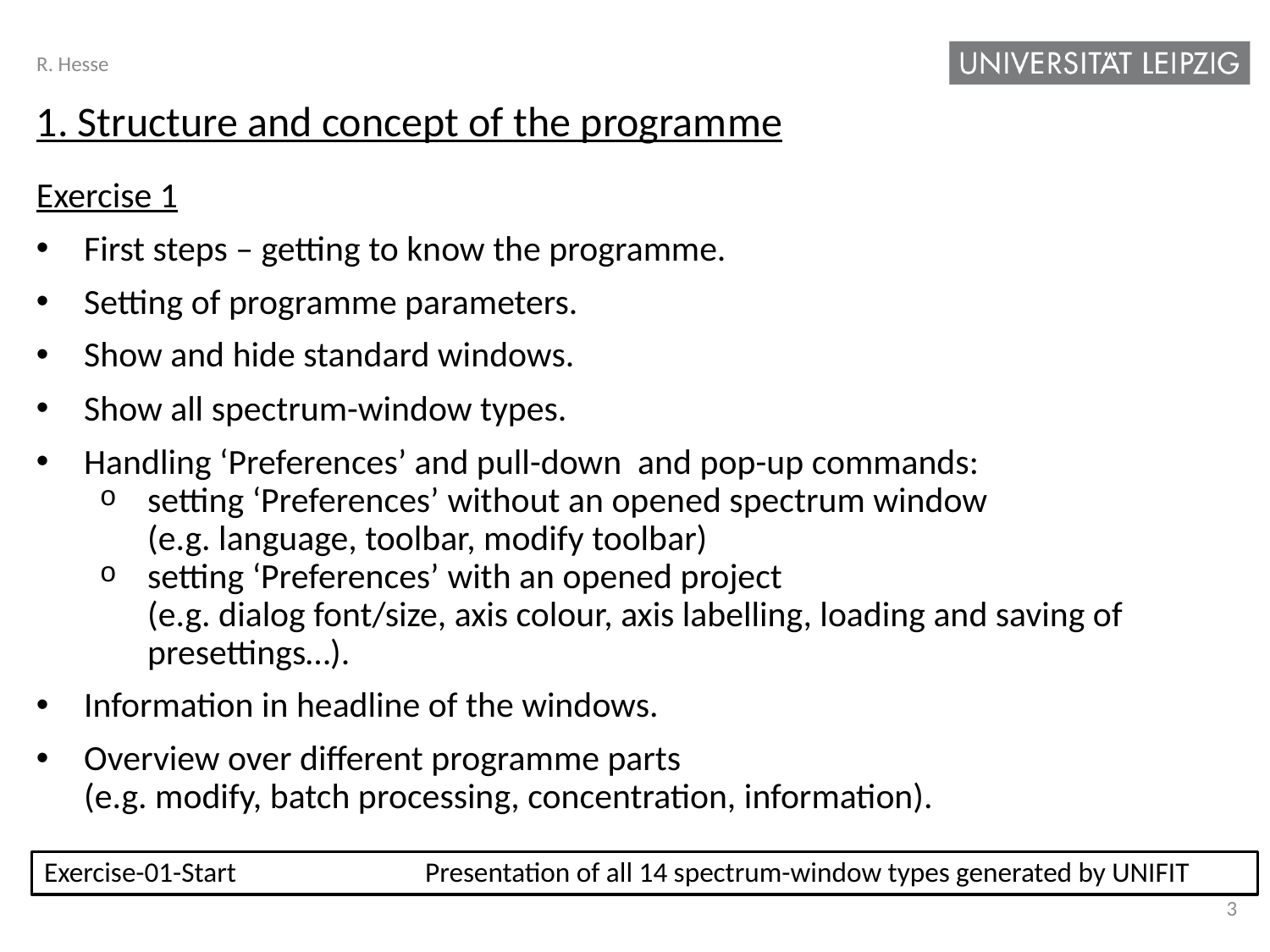

R. Hesse
1. Structure and concept of the programme
Exercise 1

First steps – getting to know the programme.

Setting of programme parameters.

Show and hide standard windows.

Show all spectrum-window types.

Handling ‘Preferences’ and pull-down  and pop-up commands:
setting ‘Preferences’ without an opened spectrum window
(e.g. language, toolbar, modify toolbar)
setting ‘Preferences’ with an opened project
(e.g. dialog font/size, axis colour, axis labelling, loading and saving of presettings…).

Information in headline of the windows.

Overview over different programme parts
(e.g. modify, batch processing, concentration, information).
Exercise-01-Start		Presentation of all 14 spectrum-window types generated by UNIFIT
3